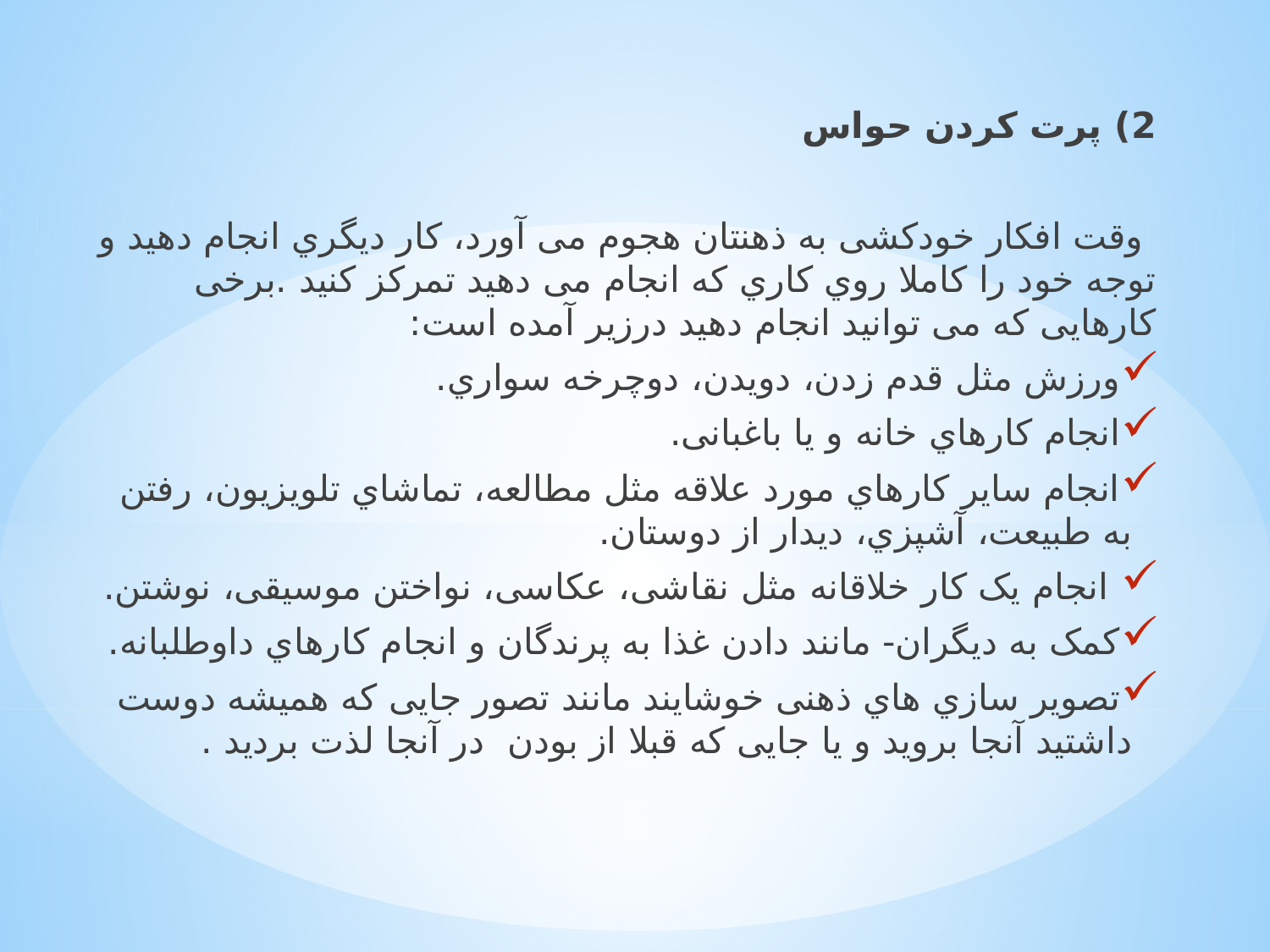

2) ﭘﺮت ﮐﺮدن ﺣﻮاس

 وﻗﺖ اﻓﮑﺎر ﺧﻮدﮐﺸﯽ ﺑﻪ ذﻫﻨﺘﺎن ﻫﺠﻮم ﻣﯽ آورد، ﮐﺎر دﯾﮕﺮي اﻧﺠﺎم دﻫﯿﺪ و ﺗﻮﺟﻪ ﺧﻮد را ﮐﺎﻣﻼ روي ﮐﺎري ﮐﻪ اﻧﺠﺎم ﻣﯽ دﻫﯿﺪ ﺗﻤﺮﮐﺰ ﮐﻨﯿﺪ .ﺑﺮﺧﯽ ﮐﺎرﻫﺎﯾﯽ ﮐﻪ ﻣﯽ ﺗﻮاﻧﯿﺪ اﻧﺠﺎم دﻫﯿﺪ درزﯾﺮ آﻣﺪه اﺳﺖ:
ورزش ﻣﺜﻞ ﻗﺪم زدن، دوﯾﺪن، دوﭼﺮﺧﻪ ﺳﻮاري.
اﻧﺠﺎم ﮐﺎرﻫﺎي ﺧﺎﻧﻪ و ﯾﺎ ﺑﺎﻏﺒﺎﻧﯽ.
اﻧﺠﺎم ﺳﺎﯾﺮ ﮐﺎرﻫﺎي ﻣﻮرد ﻋﻼﻗﻪ ﻣﺜﻞ ﻣﻄﺎﻟﻌﻪ، ﺗﻤﺎﺷﺎي ﺗﻠﻮﯾﺰﯾﻮن، رﻓﺘﻦ ﺑﻪ ﻃﺒﯿﻌﺖ، آﺷﭙﺰي، دﯾﺪار از دوﺳﺘﺎن.
 اﻧﺠﺎم ﯾﮏ ﮐﺎر ﺧﻼﻗﺎﻧﻪ ﻣﺜﻞ ﻧﻘﺎﺷﯽ، ﻋﮑﺎﺳﯽ، ﻧﻮاﺧﺘﻦ ﻣﻮﺳﯿﻘﯽ، ﻧﻮﺷﺘﻦ.
ﮐﻤﮏ ﺑﻪ دﯾﮕﺮان- ﻣﺎﻧﻨﺪ دادن ﻏﺬا ﺑﻪ ﭘﺮﻧﺪﮔﺎن و اﻧﺠﺎم ﮐﺎرﻫﺎي داوﻃﻠﺒﺎﻧﻪ.
ﺗﺼﻮﯾﺮ ﺳﺎزي ﻫﺎي ذﻫﻨﯽ ﺧﻮﺷﺎﯾﻨﺪ ﻣﺎﻧﻨﺪ ﺗﺼﻮر ﺟﺎﯾﯽ ﮐﻪ ﻫﻤﯿﺸﻪ دوﺳﺖ داﺷﺘﯿﺪ آﻧﺠﺎ ﺑﺮوﯾﺪ و ﯾﺎ ﺟﺎﯾﯽ ﮐﻪ ﻗﺒﻼ از ﺑﻮدن  در آﻧﺠﺎ ﻟﺬت ﺑﺮدﯾﺪ .